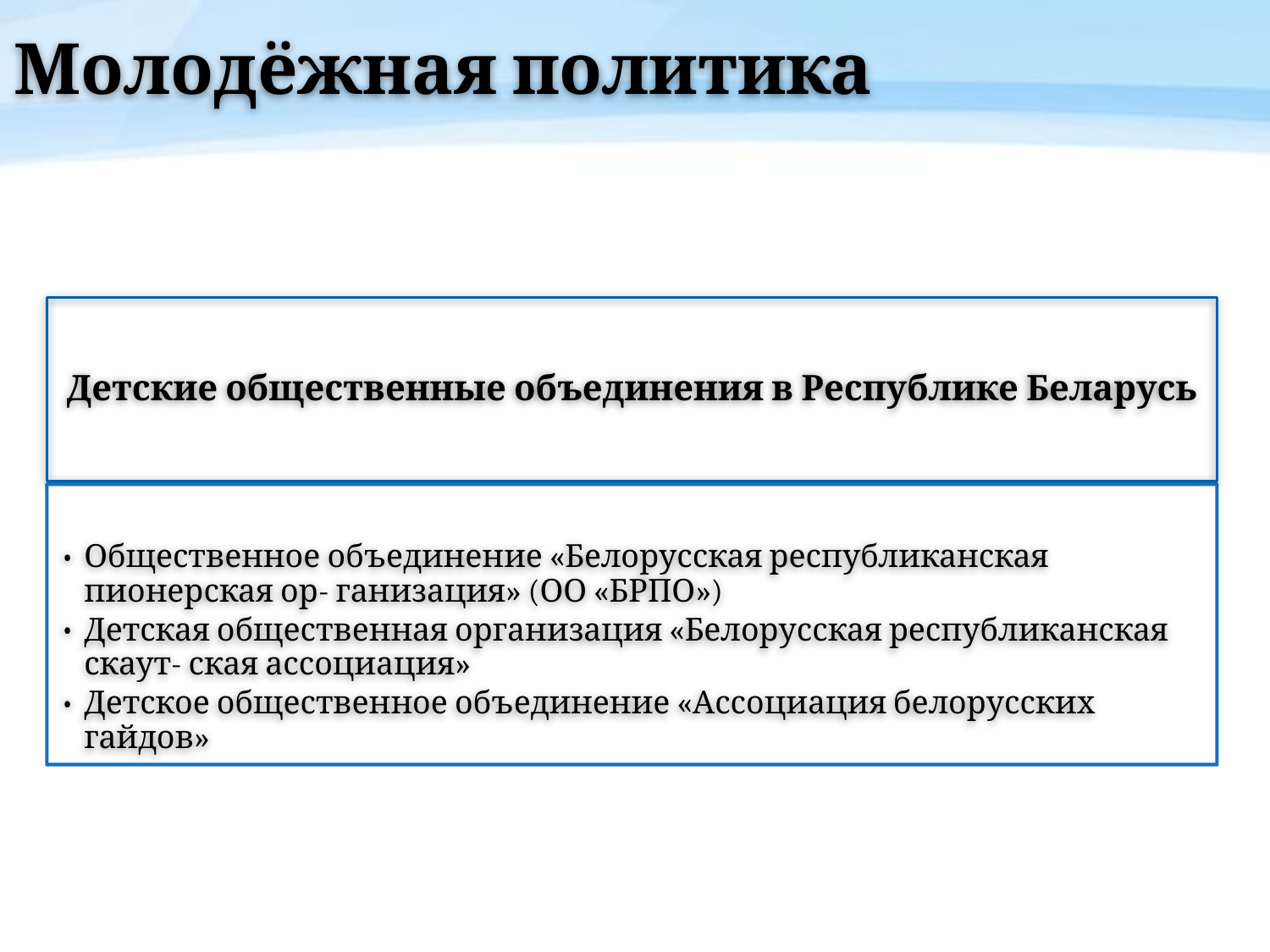

# Молодёжная политика

Детские общественные объединения в Республике Беларусь

Общественное объединение «Белорусская республиканская пионерская ор- ганизация» (ОО «БРПО»)
Детская общественная организация «Белорусская республиканская скаут- ская ассоциация»
Детское общественное объединение «Ассоциация белорусских гайдов»